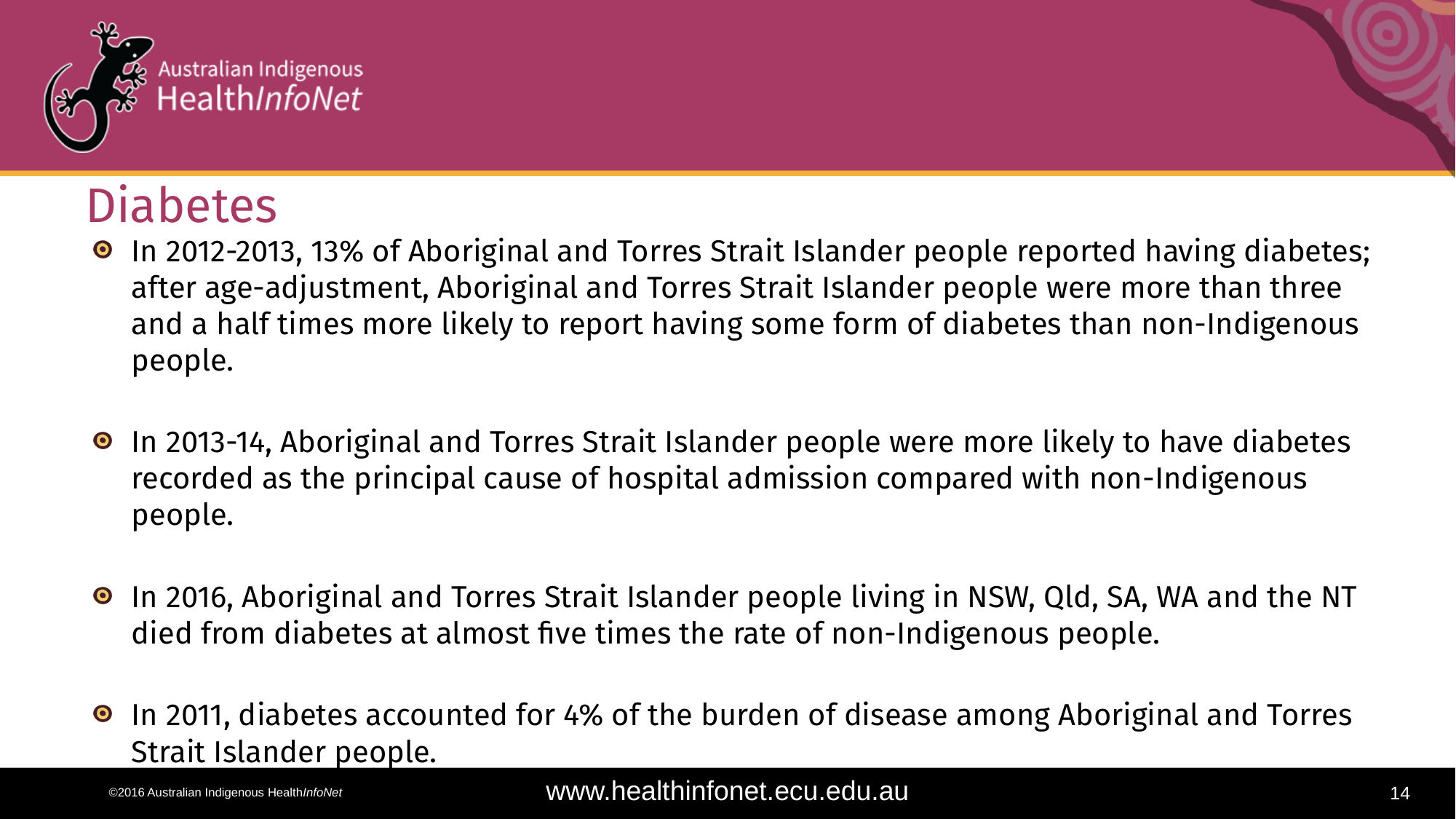

# Diabetes
In 2012-2013, 13% of Aboriginal and Torres Strait Islander people reported having diabetes; after age-adjustment, Aboriginal and Torres Strait Islander people were more than three and a half times more likely to report having some form of diabetes than non-Indigenous people.
In 2013-14, Aboriginal and Torres Strait Islander people were more likely to have diabetes recorded as the principal cause of hospital admission compared with non-Indigenous people.
In 2016, Aboriginal and Torres Strait Islander people living in NSW, Qld, SA, WA and the NT died from diabetes at almost five times the rate of non-Indigenous people.
In 2011, diabetes accounted for 4% of the burden of disease among Aboriginal and Torres Strait Islander people.